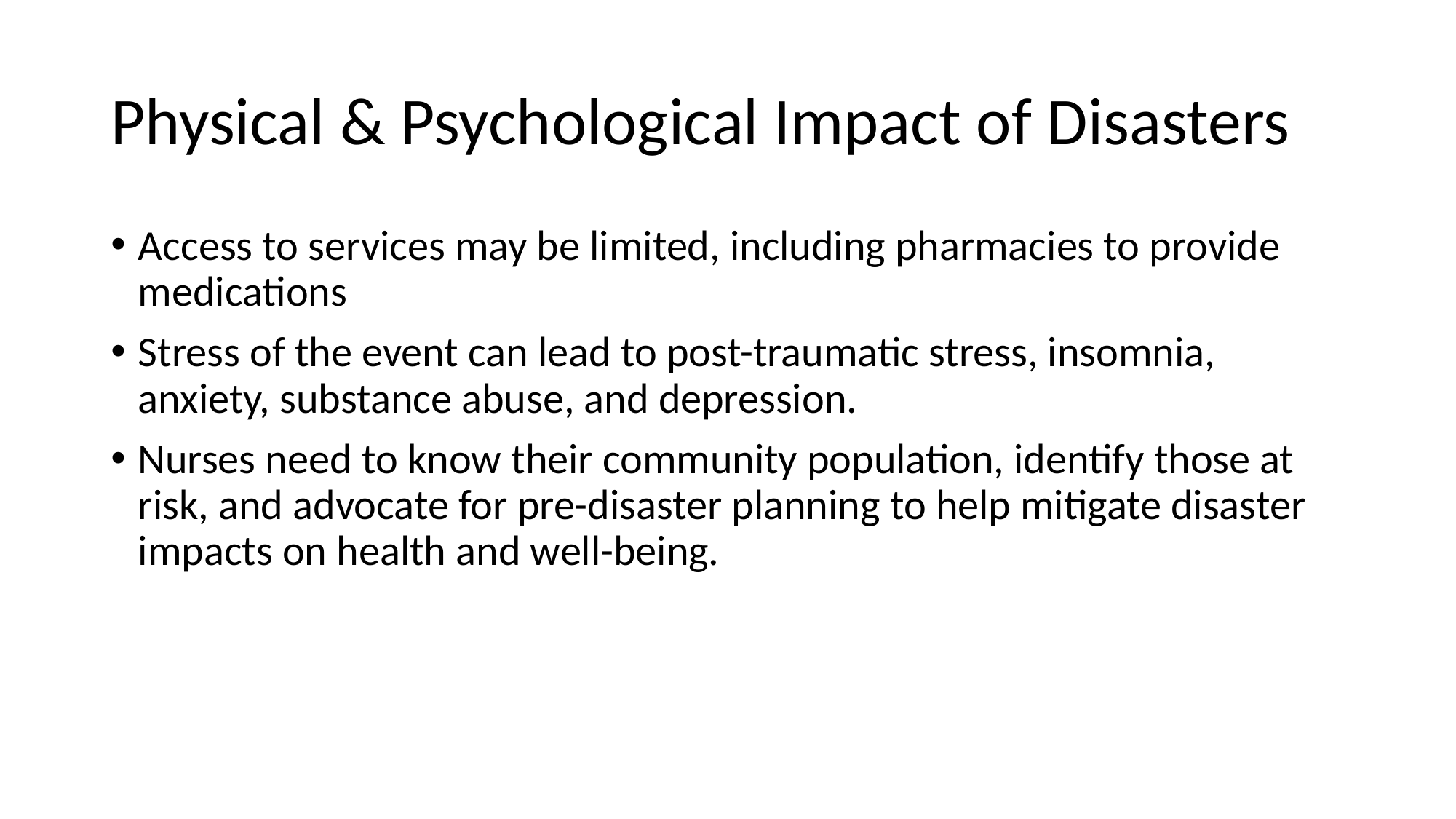

# Physical & Psychological Impact of Disasters
Access to services may be limited, including pharmacies to provide medications
Stress of the event can lead to post-traumatic stress, insomnia, anxiety, substance abuse, and depression.
Nurses need to know their community population, identify those at risk, and advocate for pre-disaster planning to help mitigate disaster impacts on health and well-being.